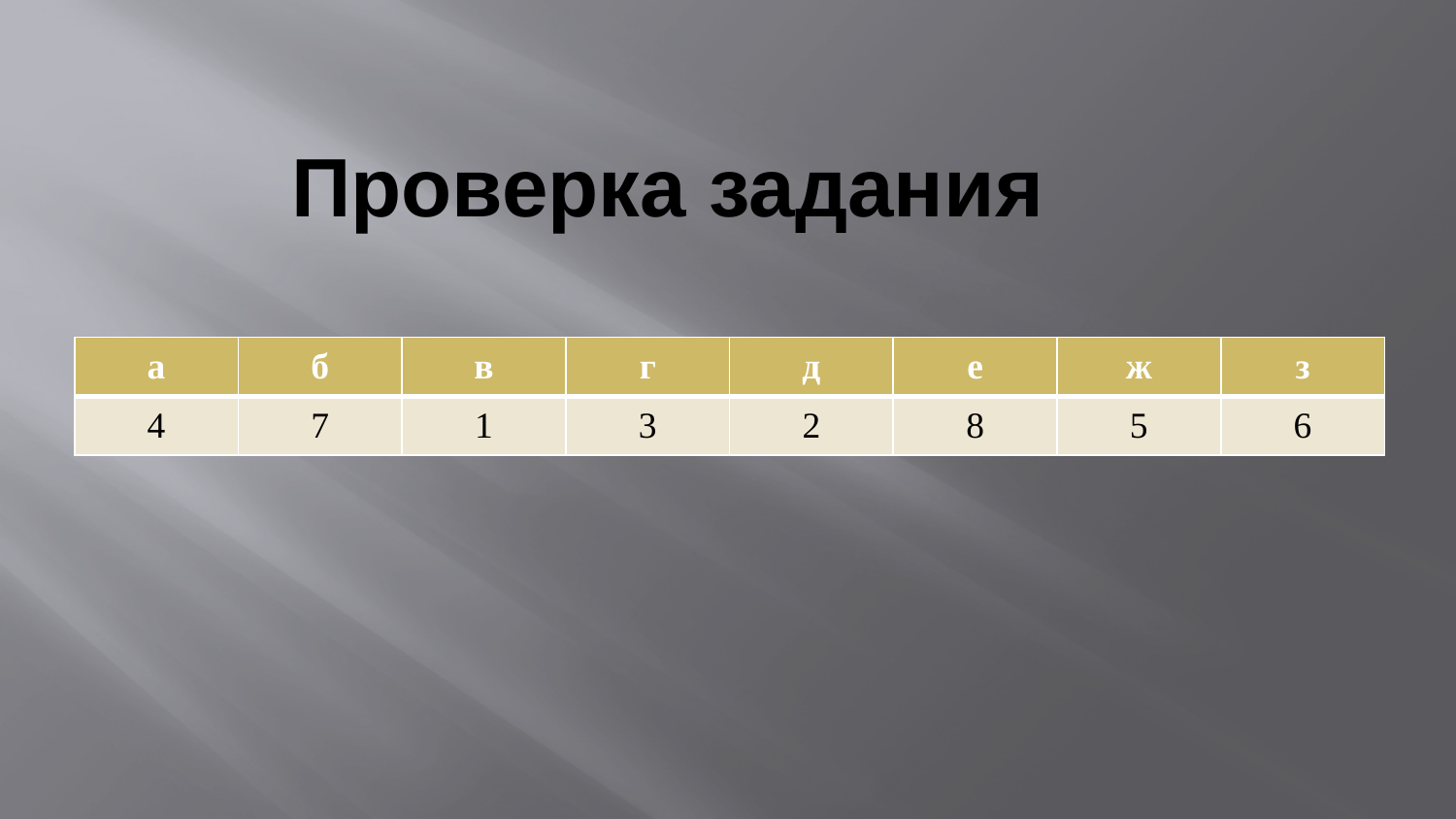

# Проверка задания
| а | б | в | г | д | е | ж | з |
| --- | --- | --- | --- | --- | --- | --- | --- |
| 4 | 7 | 1 | 3 | 2 | 8 | 5 | 6 |